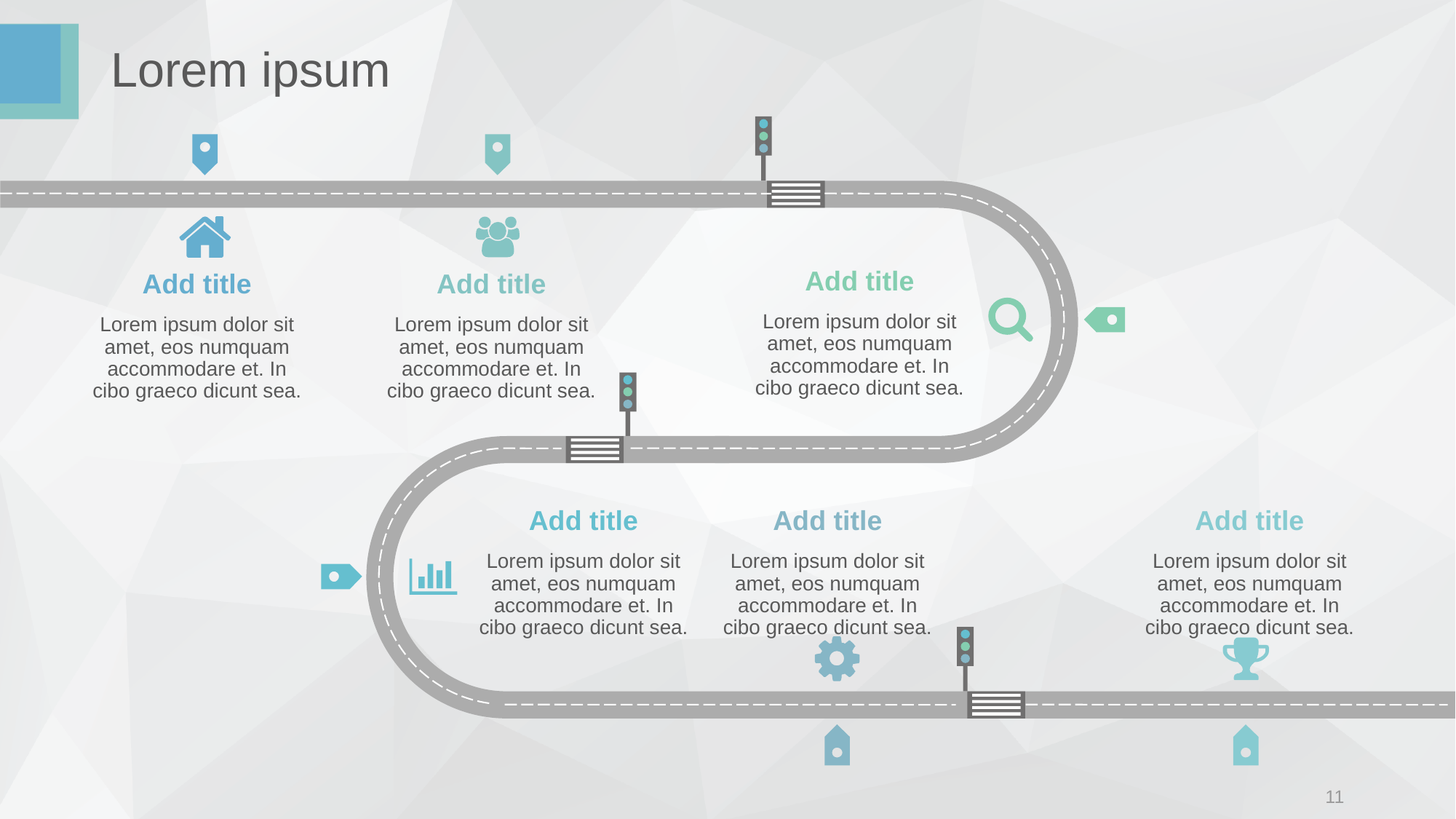

# Lorem ipsum
Add title

Add title
Add title

Lorem ipsum dolor sit amet, eos numquam accommodare et. In cibo graeco dicunt sea.

Lorem ipsum dolor sit amet, eos numquam accommodare et. In cibo graeco dicunt sea.
Lorem ipsum dolor sit amet, eos numquam accommodare et. In cibo graeco dicunt sea.
Add title

Add title

Add title

Lorem ipsum dolor sit amet, eos numquam accommodare et. In cibo graeco dicunt sea.

Lorem ipsum dolor sit amet, eos numquam accommodare et. In cibo graeco dicunt sea.

Lorem ipsum dolor sit amet, eos numquam accommodare et. In cibo graeco dicunt sea.

11